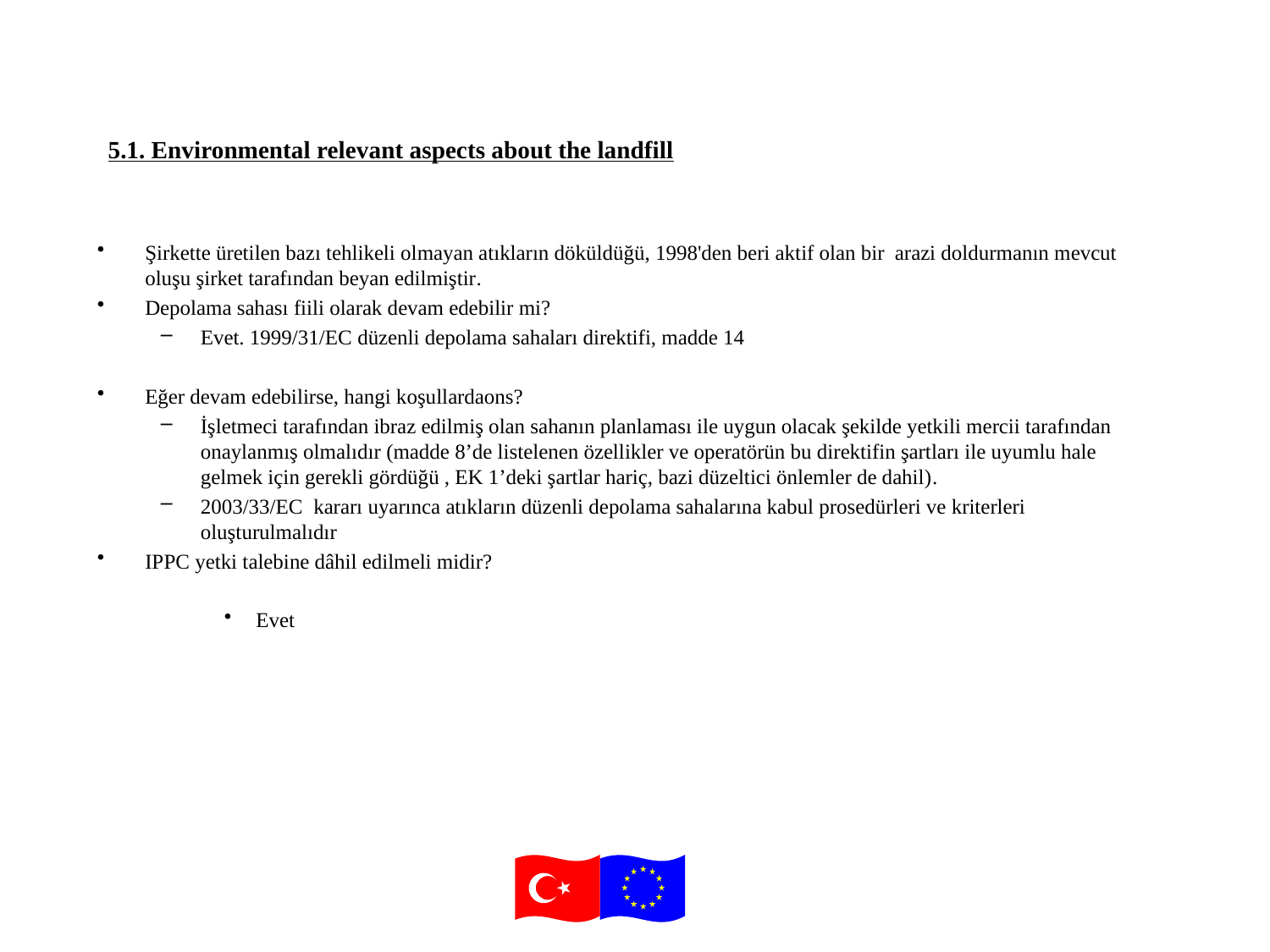

# 5.1. Environmental relevant aspects about the landfill
Şirkette üretilen bazı tehlikeli olmayan atıkların döküldüğü, 1998'den beri aktif olan bir  arazi doldurmanın mevcut oluşu şirket tarafından beyan edilmiştir.
Depolama sahası fiili olarak devam edebilir mi?
Evet. 1999/31/EC düzenli depolama sahaları direktifi, madde 14

Eğer devam edebilirse, hangi koşullardaons?
İşletmeci tarafından ibraz edilmiş olan sahanın planlaması ile uygun olacak şekilde yetkili mercii tarafından onaylanmış olmalıdır (madde 8’de listelenen özellikler ve operatörün bu direktifin şartları ile uyumlu hale gelmek için gerekli gördüğü , EK 1’deki şartlar hariç, bazi düzeltici önlemler de dahil).
2003/33/EC  kararı uyarınca atıkların düzenli depolama sahalarına kabul prosedürleri ve kriterleri oluşturulmalıdır
IPPC yetki talebine dâhil edilmeli midir?

Evet